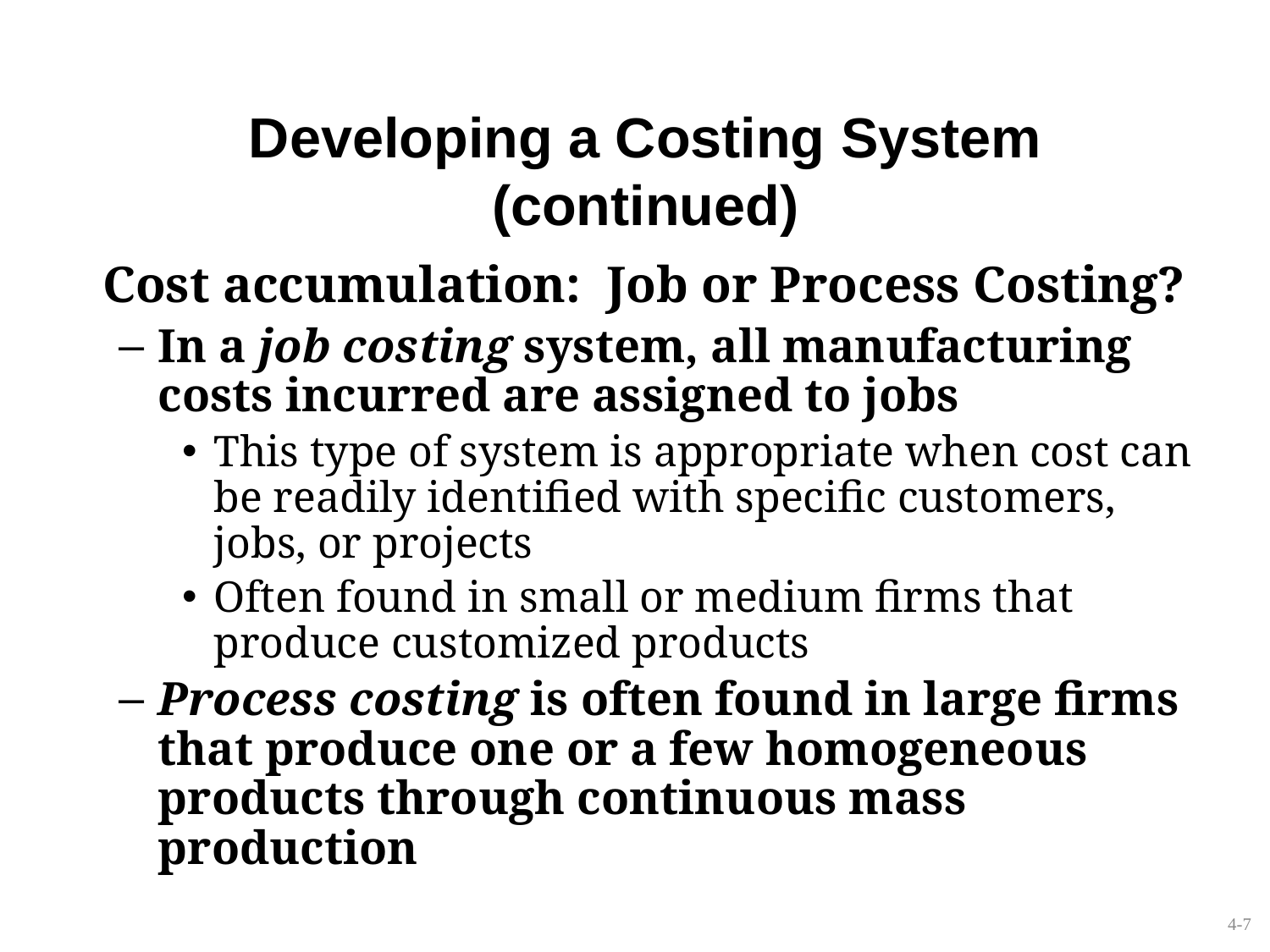

Developing a Costing System (continued)
	Cost accumulation:  Job or Process Costing?
In a job costing system, all manufacturing costs incurred are assigned to jobs
This type of system is appropriate when cost can be readily identified with specific customers, jobs, or projects
Often found in small or medium firms that produce customized products
Process costing is often found in large firms that produce one or a few homogeneous products through continuous mass production
4-7